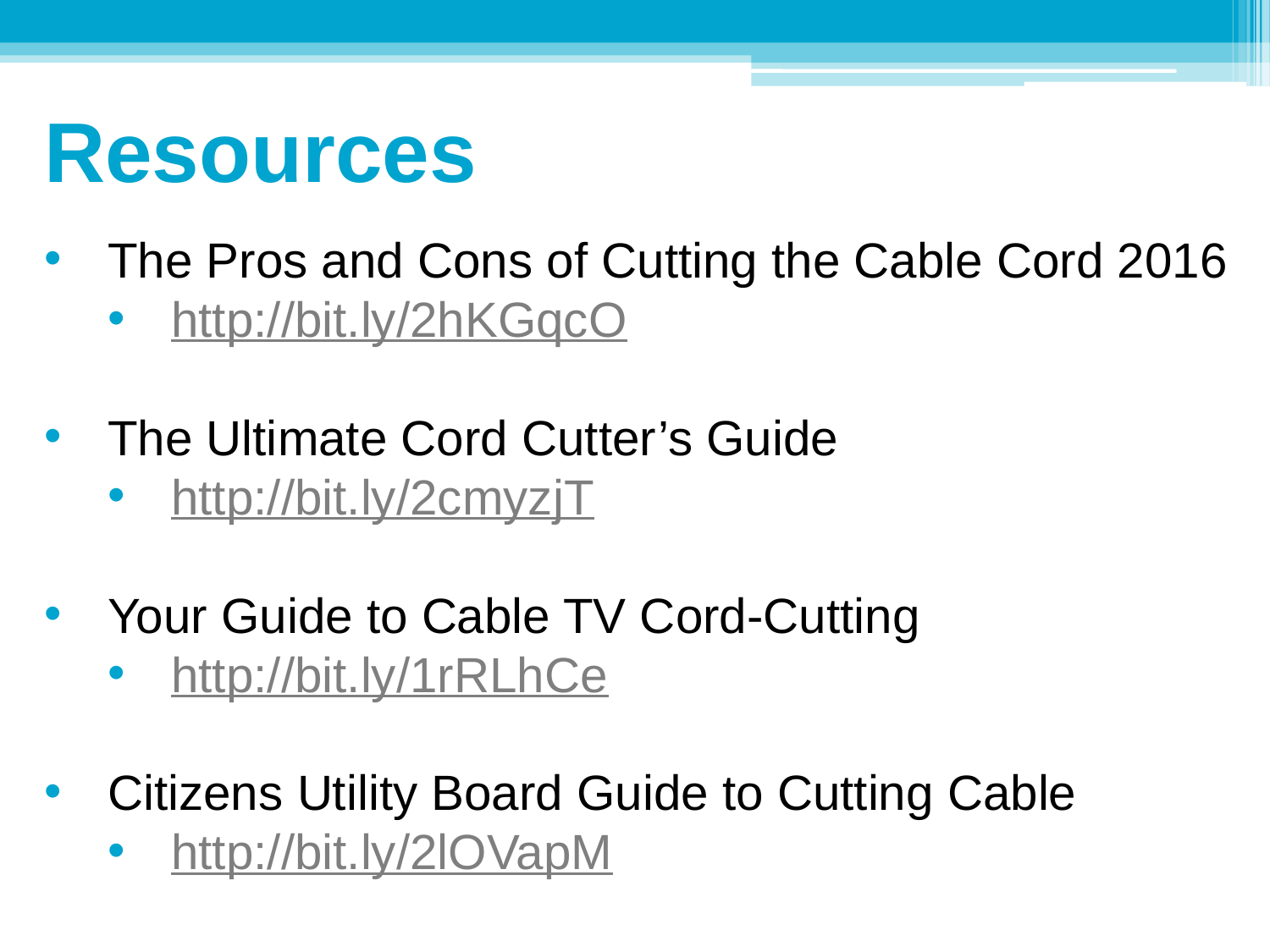

# Resources
The Pros and Cons of Cutting the Cable Cord 2016
http://bit.ly/2hKGqcO

The Ultimate Cord Cutter’s Guide
http://bit.ly/2cmyzjT

Your Guide to Cable TV Cord-Cutting
http://bit.ly/1rRLhCe

Citizens Utility Board Guide to Cutting Cable
http://bit.ly/2lOVapM